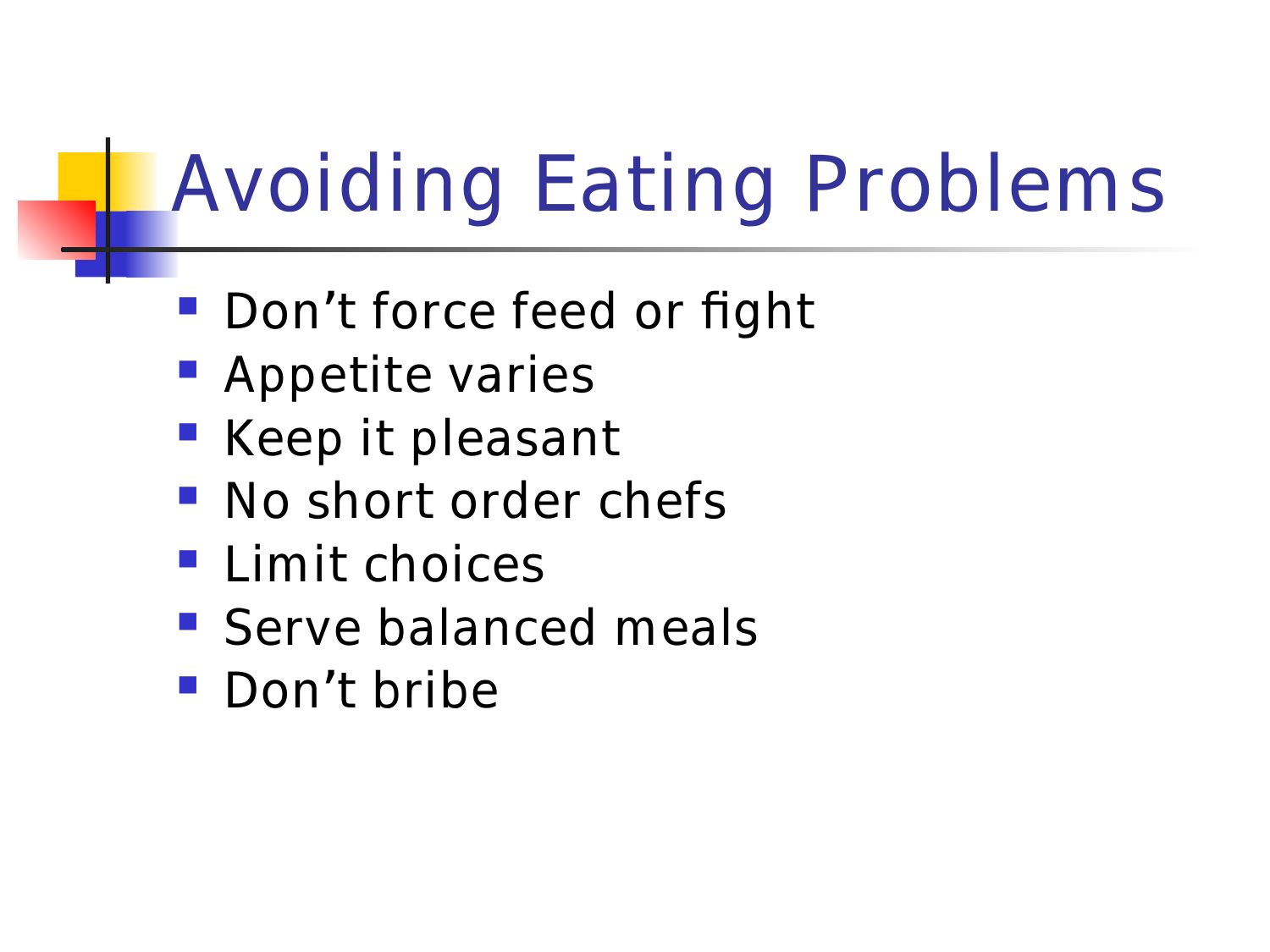

# Avoiding Eating Problems
Don’t force feed or fight
Appetite varies
Keep it pleasant
No short order chefs
Limit choices
Serve balanced meals
Don’t bribe